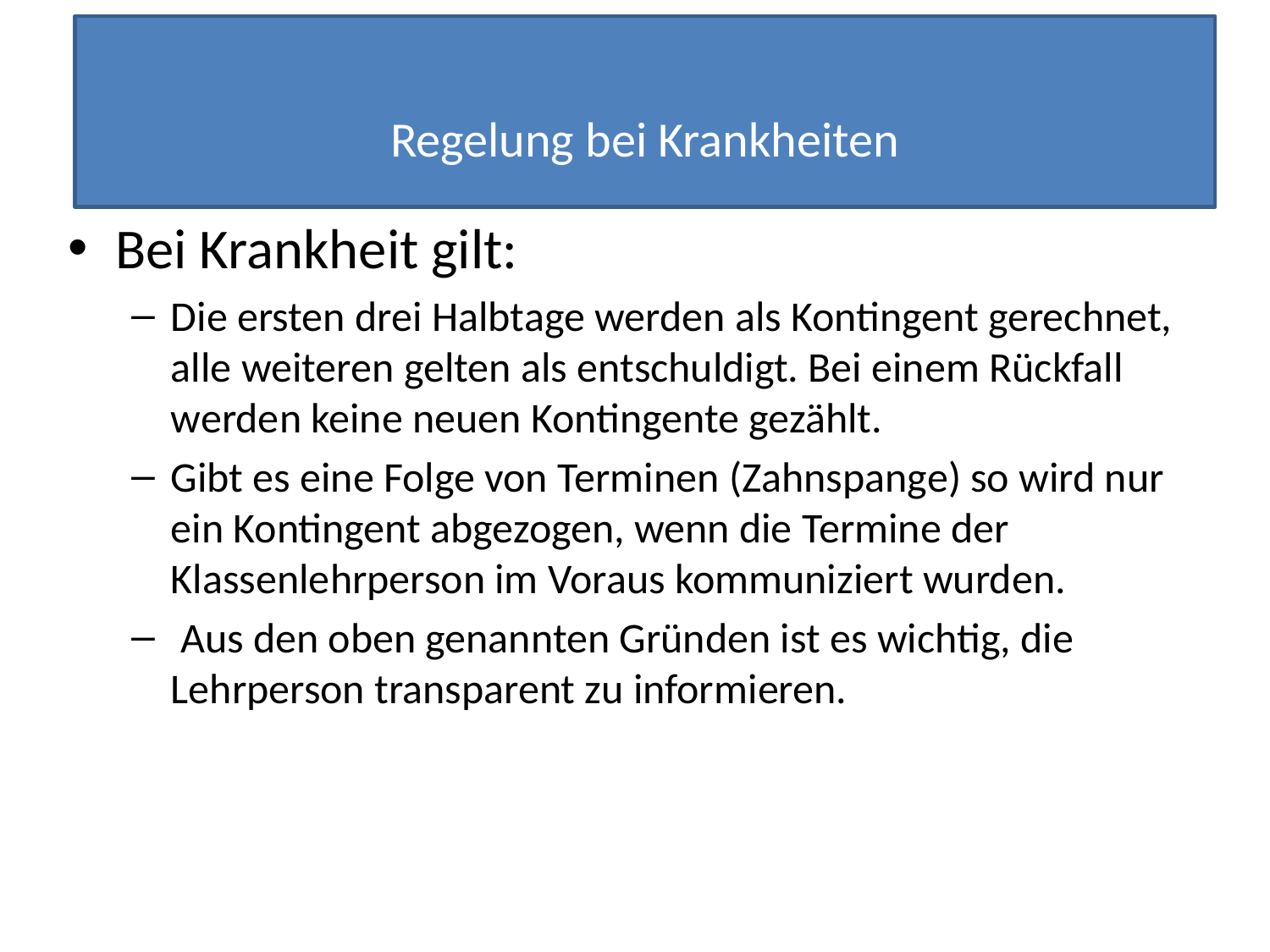

Regelung bei Krankheiten
# Die «Buchhaltung» der Klassenlehrperson
Bei Krankheit gilt:
Die ersten drei Halbtage werden als Kontingent gerechnet, alle weiteren gelten als entschuldigt. Bei einem Rückfall werden keine neuen Kontingente gezählt.
Gibt es eine Folge von Terminen (Zahnspange) so wird nur ein Kontingent abgezogen, wenn die Termine der Klassenlehrperson im Voraus kommuniziert wurden.
 Aus den oben genannten Gründen ist es wichtig, die Lehrperson transparent zu informieren.